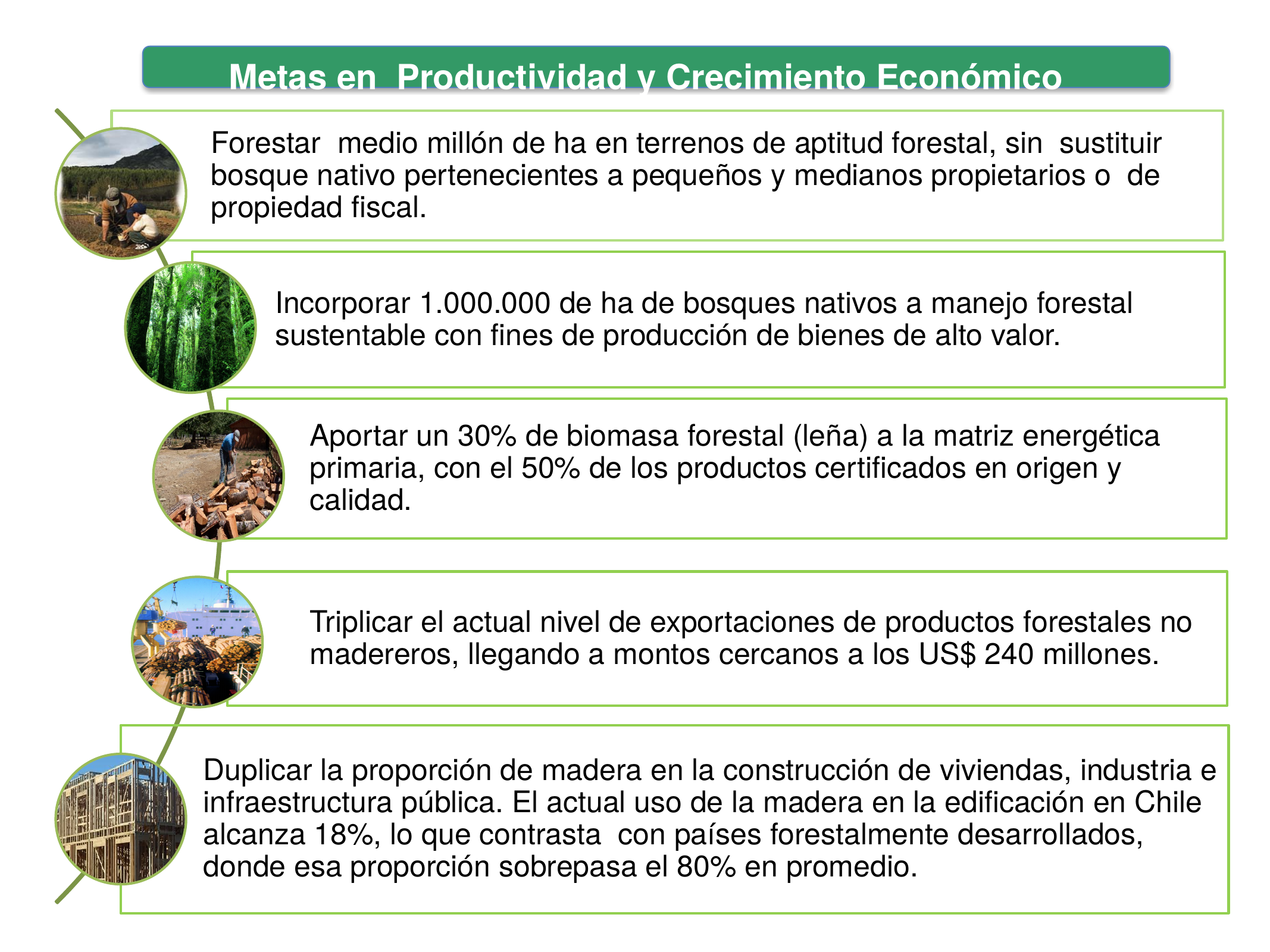

Forestar  medio millón de ha en terrenos de aptitud forestal, sin  sustituir bosque nativo pertenecientes a pequeños y medianos propietarios o  de propiedad fiscal.

Incorporar 1.000.000 de ha de bosques nativos a manejo forestal sustentable con fines de producción de bienes de alto valor.

Aportar un 30% de biomasa forestal (leña) a la matriz energética primaria, con el 50% de los productos certificados en origen y     calidad.

Triplicar el actual nivel de exportaciones de productos forestales no madereros, llegando a montos cercanos a los US$ 240 millones.

Duplicar la proporción de madera en la construcción de viviendas, industria e infraestructura pública. El actual uso de la madera en la edificación en Chile alcanza 18%, lo que contrasta  con países forestalmente desarrollados, donde esa proporción sobrepasa el 80% en promedio.

Metas en  Productividad y Crecimiento Económico